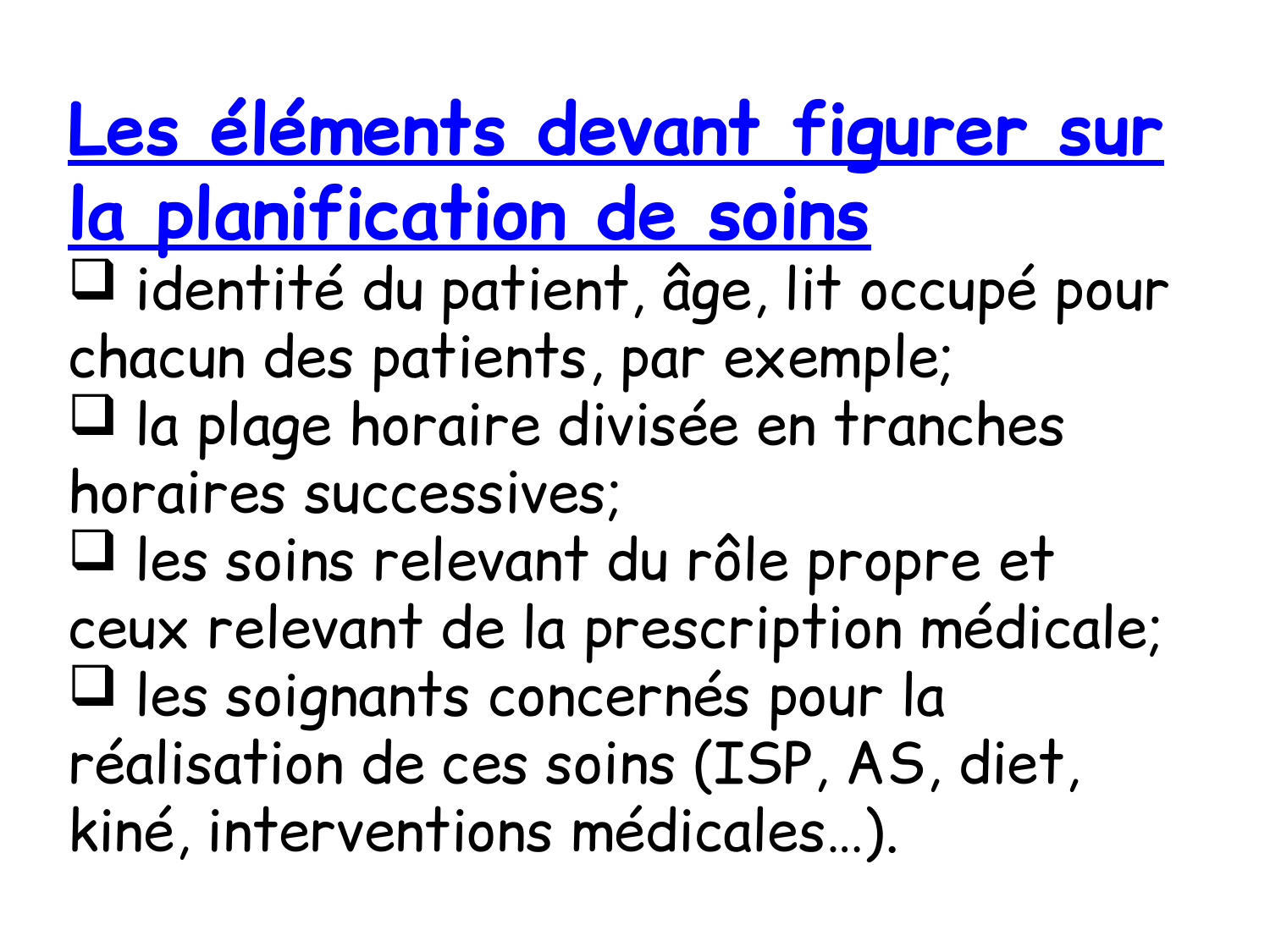

Les éléments devant figurer sur la planification de soins
 identité du patient, âge, lit occupé pour chacun des patients, par exemple;
 la plage horaire divisée en tranches horaires successives;
 les soins relevant du rôle propre et ceux relevant de la prescription médicale;
 les soignants concernés pour la réalisation de ces soins (ISP, AS, diet, kiné, interventions médicales…).